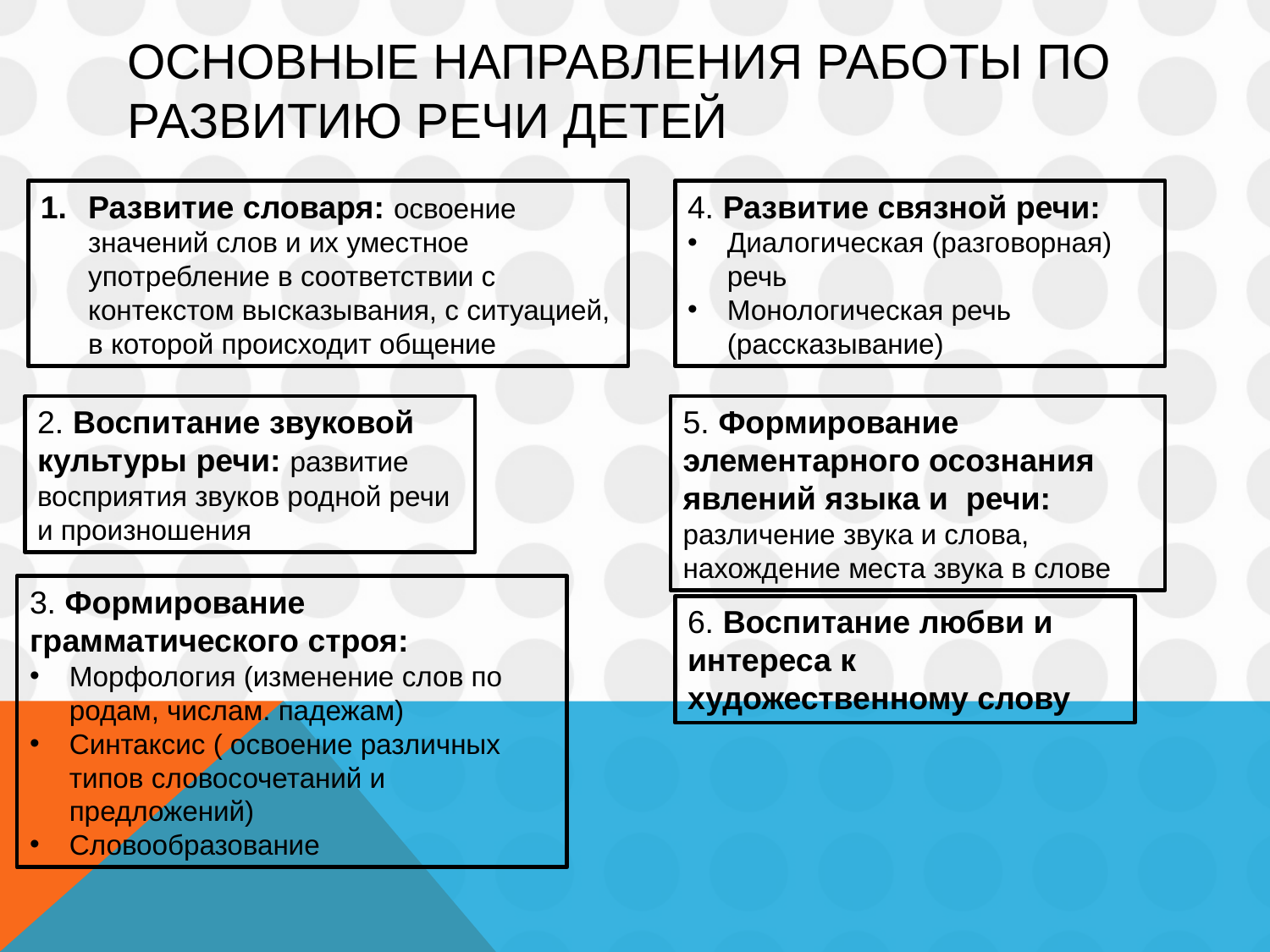

# Основные направления работы по развитию речи детей
4. Развитие связной речи:
Диалогическая (разговорная) речь
Монологическая речь (рассказывание)
Развитие словаря: освоение значений слов и их уместное употребление в соответствии с контекстом высказывания, с ситуацией, в которой происходит общение
2. Воспитание звуковой культуры речи: развитие восприятия звуков родной речи и произношения
5. Формирование элементарного осознания явлений языка и  речи: различение звука и слова, нахождение места звука в слове
3. Формирование грамматического строя:
Морфология (изменение слов по родам, числам. падежам)
Синтаксис ( освоение различных типов словосочетаний и предложений)
Словообразование
6. Воспитание любви и интереса к художественному слову